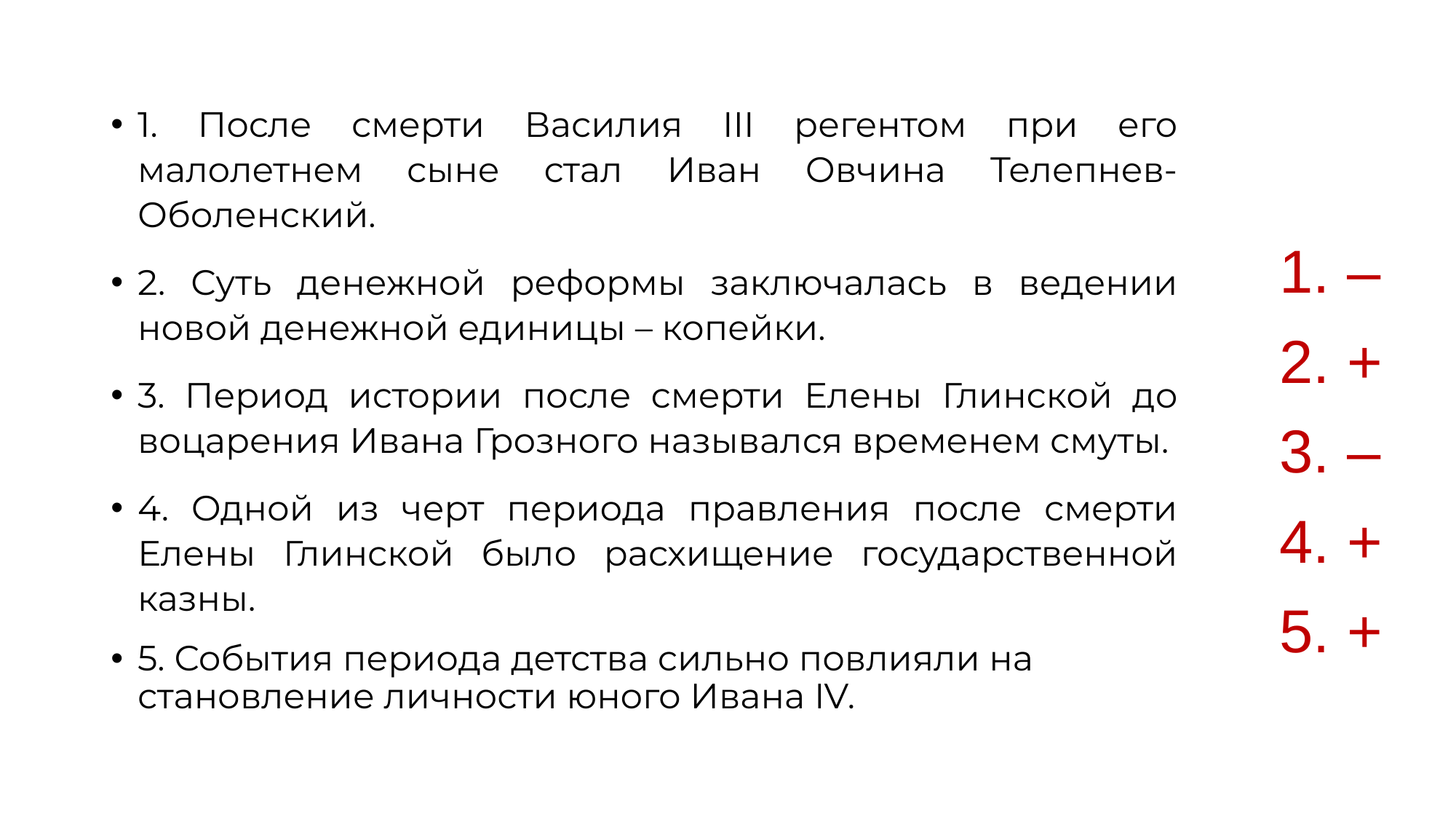

1. После смерти Василия III регентом при его малолетнем сыне стал Иван Овчина Телепнев-Оболенский.
2. Суть денежной реформы заключалась в ведении новой денежной единицы – копейки.
3. Период истории после смерти Елены Глинской до воцарения Ивана Грозного назывался временем смуты.
4. Одной из черт периода правления после смерти Елены Глинской было расхищение государственной казны.
5. События периода детства сильно повлияли на становление личности юного Ивана IV.

1. –
2. +
3. –
4. +
5. +